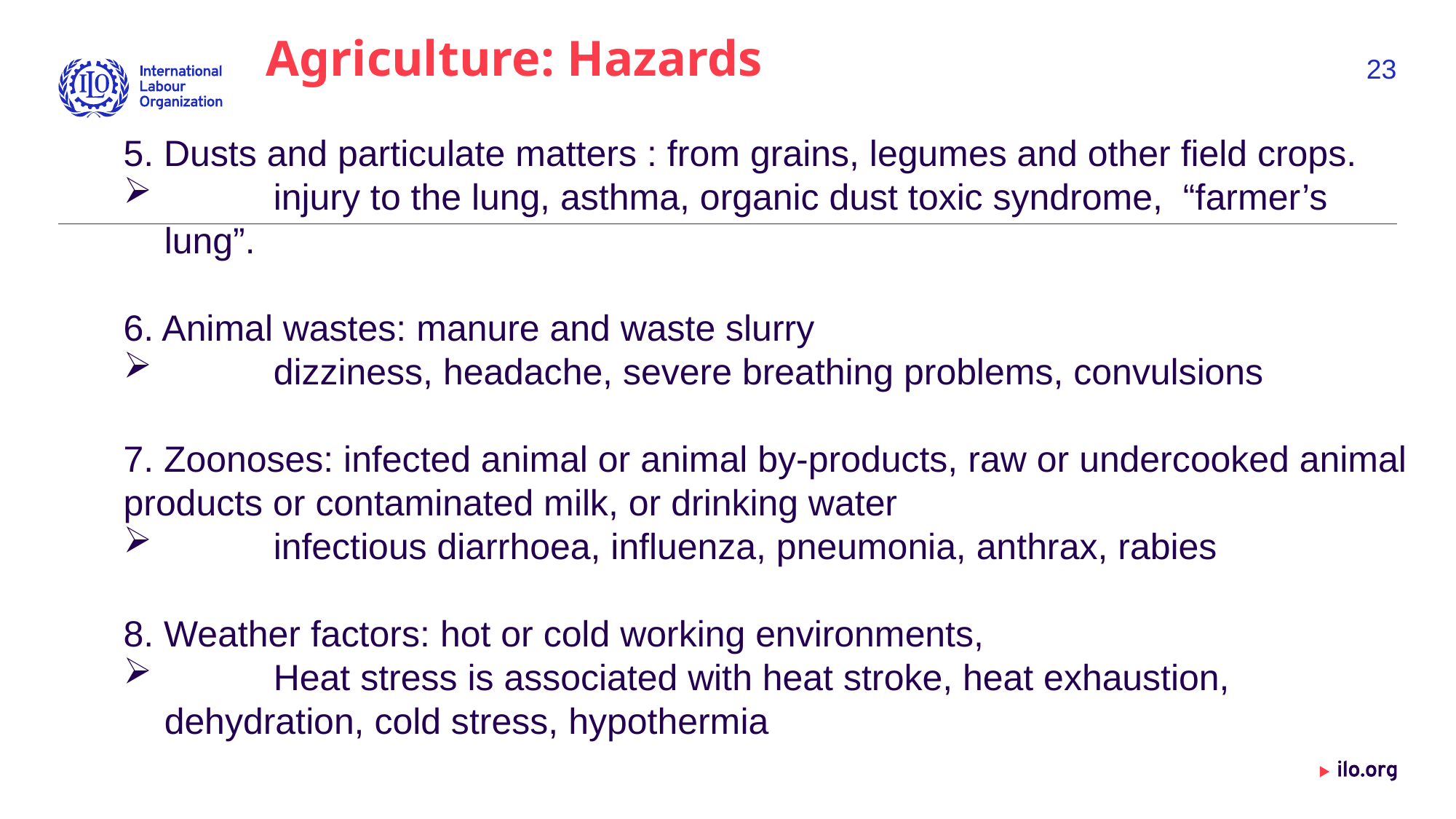

Agriculture: Hazards
23
5. Dusts and particulate matters : from grains, legumes and other field crops.
	injury to the lung, asthma, organic dust toxic syndrome,  “farmer’s lung”.

6. Animal wastes: manure and waste slurry
	dizziness, headache, severe breathing problems, convulsions

7. Zoonoses: infected animal or animal by-products, raw or undercooked animal products or contaminated milk, or drinking water
	infectious diarrhoea, influenza, pneumonia, anthrax, rabies

8. Weather factors: hot or cold working environments,
	Heat stress is associated with heat stroke, heat exhaustion, dehydration, cold stress, hypothermia
Date: Monday / 01 / October / 2019